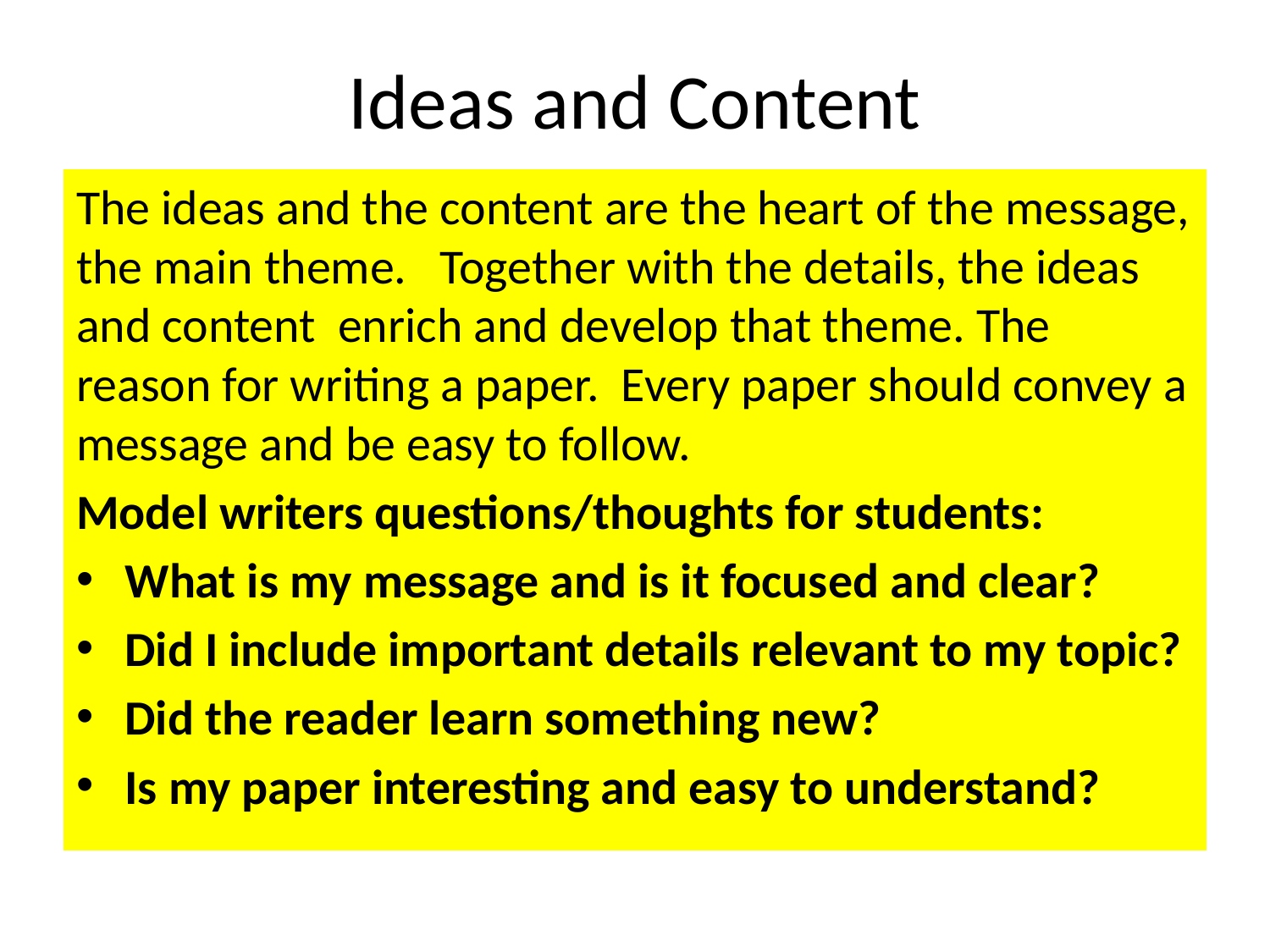

# Ideas and Content
The ideas and the content are the heart of the message, the main theme.   Together with the details, the ideas and content  enrich and develop that theme. The reason for writing a paper.  Every paper should convey a message and be easy to follow.
Model writers questions/thoughts for students:
What is my message and is it focused and clear?
Did I include important details relevant to my topic?
Did the reader learn something new?
Is my paper interesting and easy to understand?